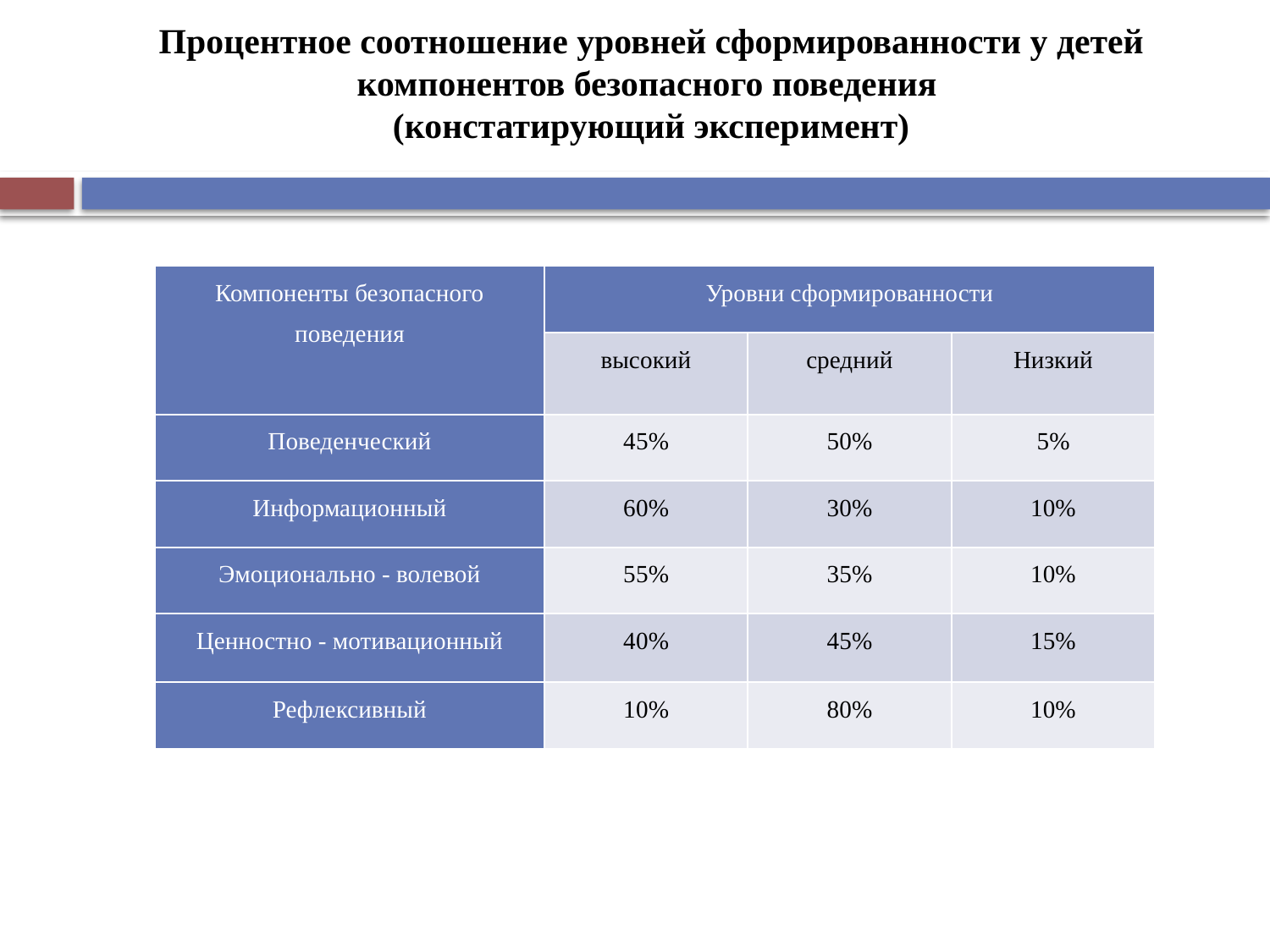

# Процентное соотношение уровней сформированности у детей компонентов безопасного поведения (констатирующий эксперимент)
| Компоненты безопасного поведения | Уровни сформированности |  |  |
| --- | --- | --- | --- |
|  | высокий | средний | Низкий |
| Поведенческий | 45% | 50% | 5% |
| Информационный | 60% | 30% | 10% |
| Эмоционально - волевой | 55% | 35% | 10% |
| Ценностно - мотивационный | 40% | 45% | 15% |
| Рефлексивный | 10% | 80% | 10% |